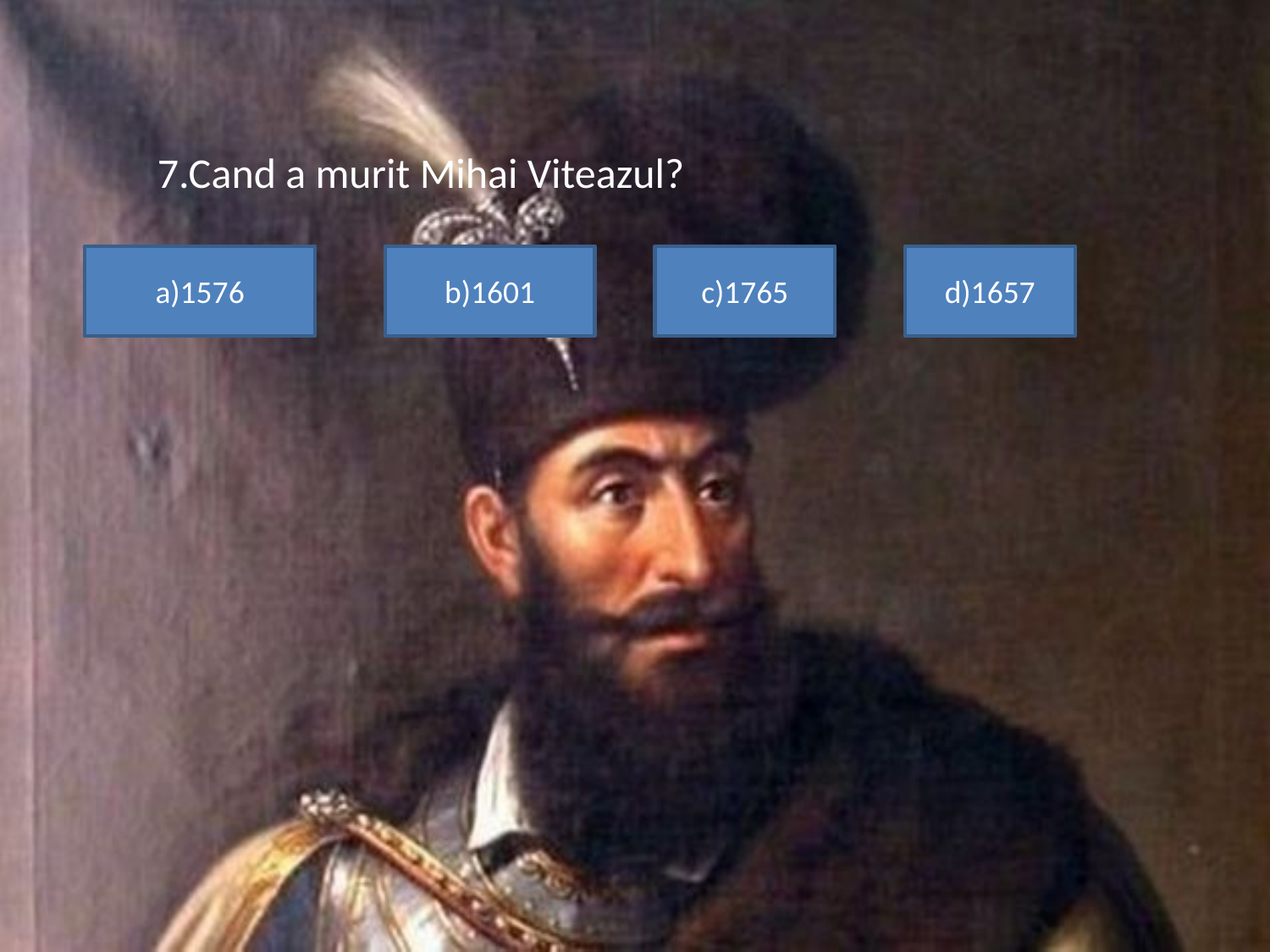

7.Cand a murit Mihai Viteazul?
a)1576
b)1601
c)1765
d)1657